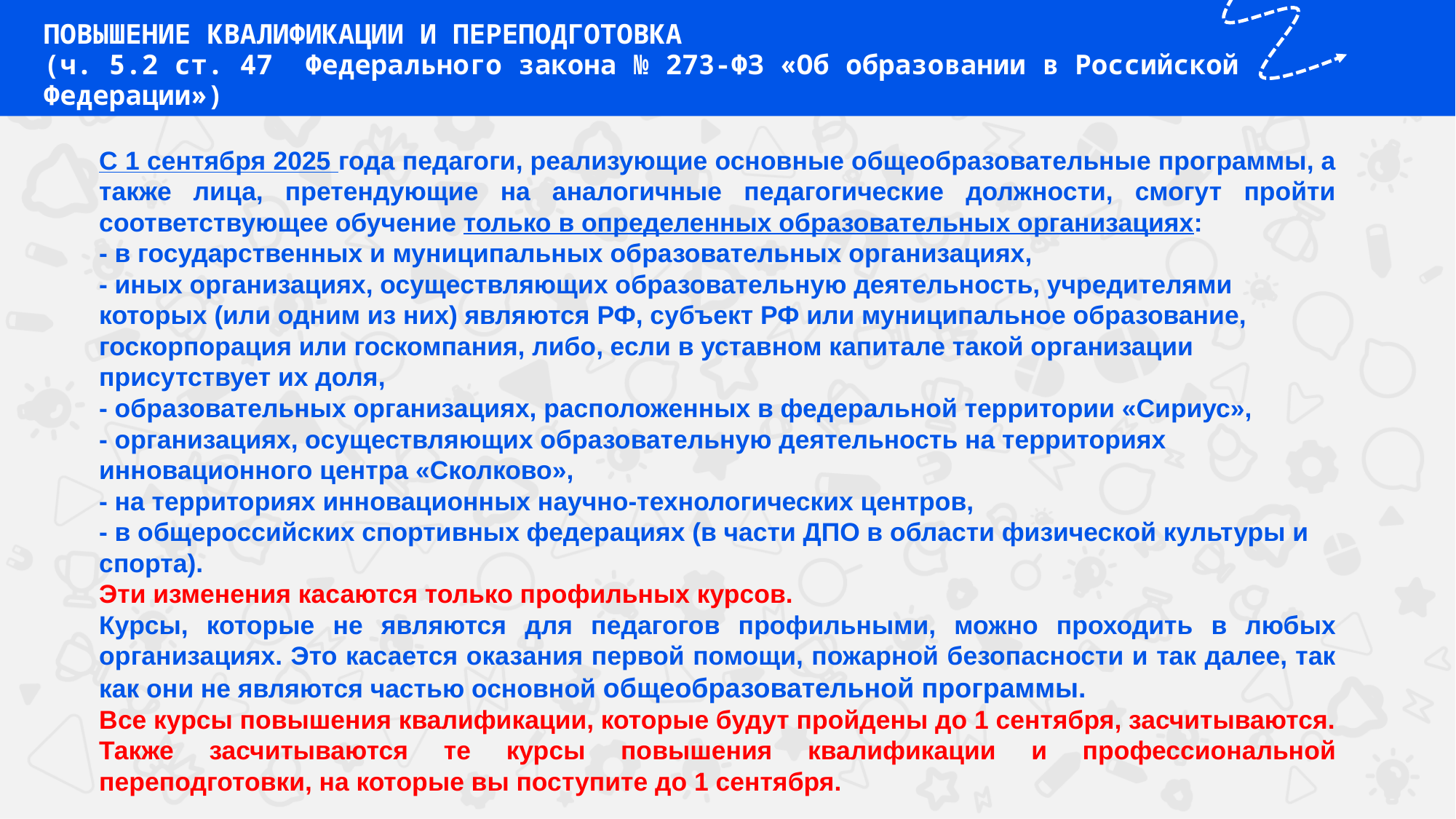

ПОВЫШЕНИЕ КВАЛИФИКАЦИИ И ПЕРЕПОДГОТОВКА
(ч. 5.2 ст. 47  Федерального закона № 273-ФЗ «Об образовании в Российской Федерации»)
С 1 сентября 2025 года педагоги, реализующие основные общеобразовательные программы, а также лица, претендующие на аналогичные педагогические должности, смогут пройти соответствующее обучение только в определенных образовательных организациях:
- в государственных и муниципальных образовательных организациях,
- иных организациях, осуществляющих образовательную деятельность, учредителями которых (или одним из них) являются РФ, субъект РФ или муниципальное образование, госкорпорация или госкомпания, либо, если в уставном капитале такой организации присутствует их доля,
- образовательных организациях, расположенных в федеральной территории «Сириус»,
- организациях, осуществляющих образовательную деятельность на территориях инновационного центра «Сколково»,
- на территориях инновационных научно-технологических центров,
- в общероссийских спортивных федерациях (в части ДПО в области физической культуры и спорта).
Эти изменения касаются только профильных курсов.
Курсы, которые не являются для педагогов профильными, можно проходить в любых организациях. Это касается оказания первой помощи, пожарной безопасности и так далее, так как они не являются частью основной общеобразовательной программы.
Все курсы повышения квалификации, которые будут пройдены до 1 сентября, засчитываются.
Также засчитываются те курсы повышения квалификации и профессиональной переподготовки, на которые вы поступите до 1 сентября.